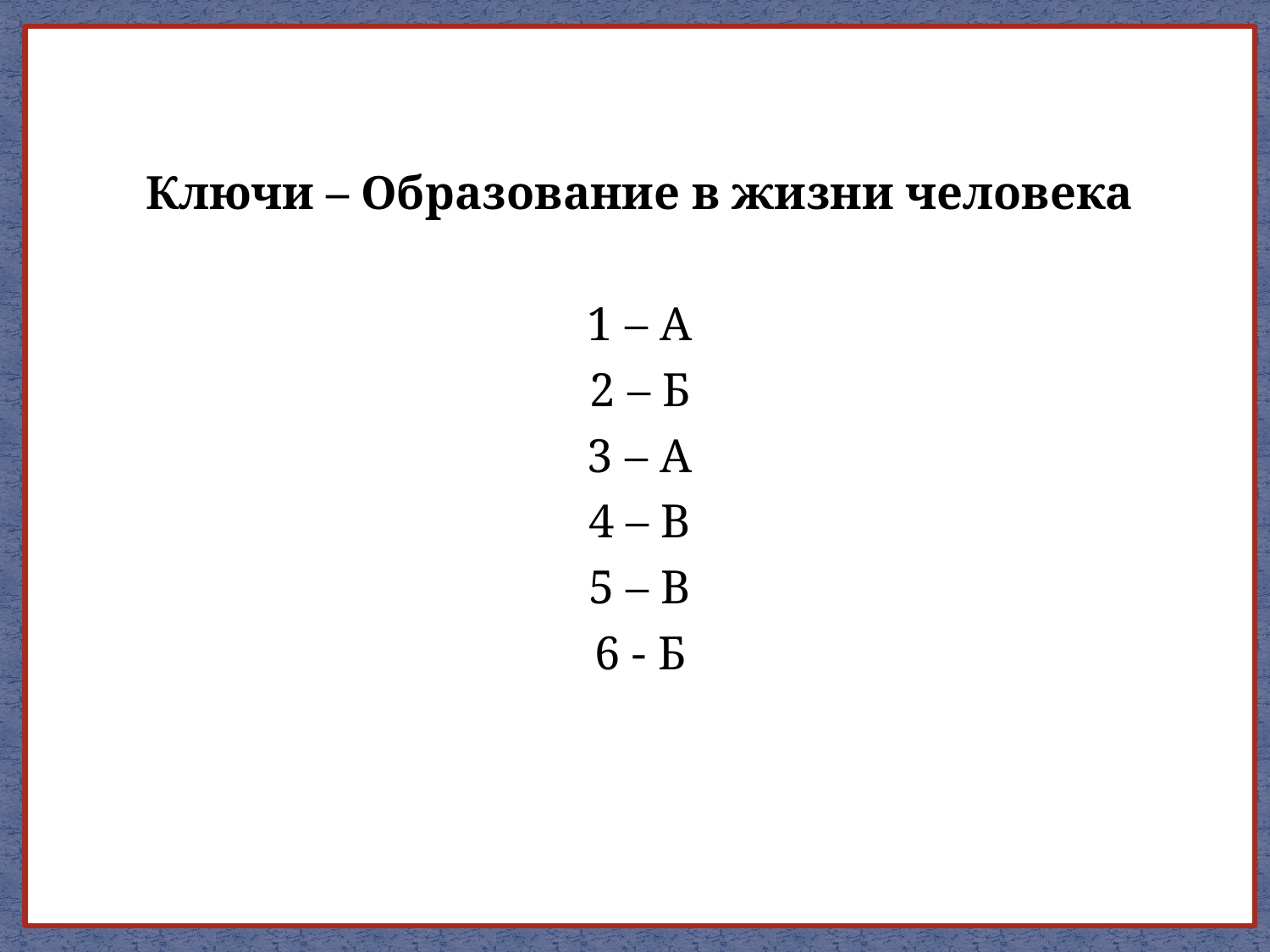

Ключи – Образование в жизни человека

1 – А
2 – Б
3 – А
4 – В
5 – В
6 - Б